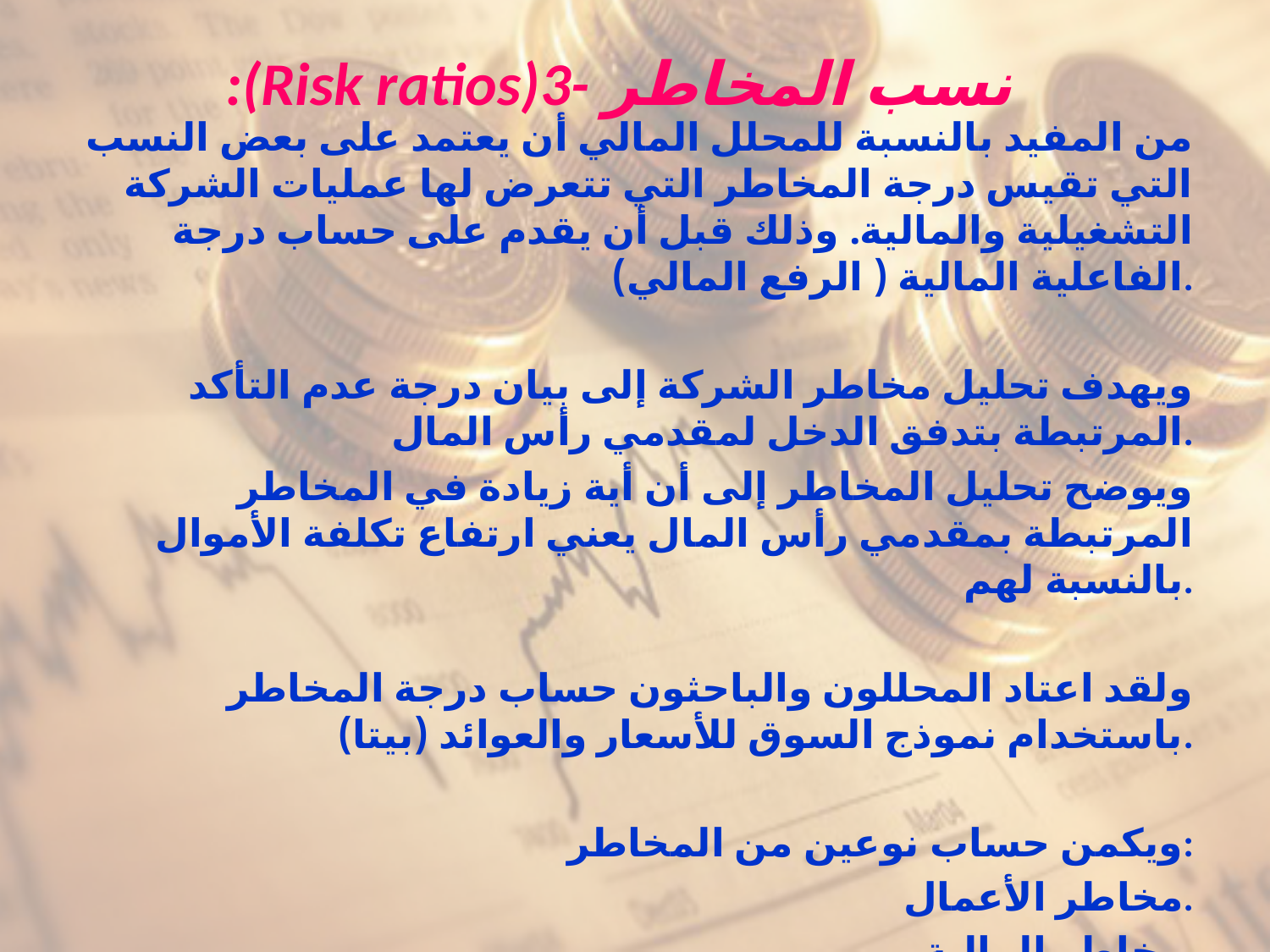

# :(Risk ratios)3- نسب المخاطر
من المفيد بالنسبة للمحلل المالي أن يعتمد على بعض النسب التي تقيس درجة المخاطر التي تتعرض لها عمليات الشركة التشغيلية والمالية. وذلك قبل أن يقدم على حساب درجة الفاعلية المالية ( الرفع المالي).

ويهدف تحليل مخاطر الشركة إلى بيان درجة عدم التأكد المرتبطة بتدفق الدخل لمقدمي رأس المال.
ويوضح تحليل المخاطر إلى أن أية زيادة في المخاطر المرتبطة بمقدمي رأس المال يعني ارتفاع تكلفة الأموال بالنسبة لهم.

ولقد اعتاد المحللون والباحثون حساب درجة المخاطر باستخدام نموذج السوق للأسعار والعوائد (بيتا).

ويكمن حساب نوعين من المخاطر:
مخاطر الأعمال.
مخاطر المالية.